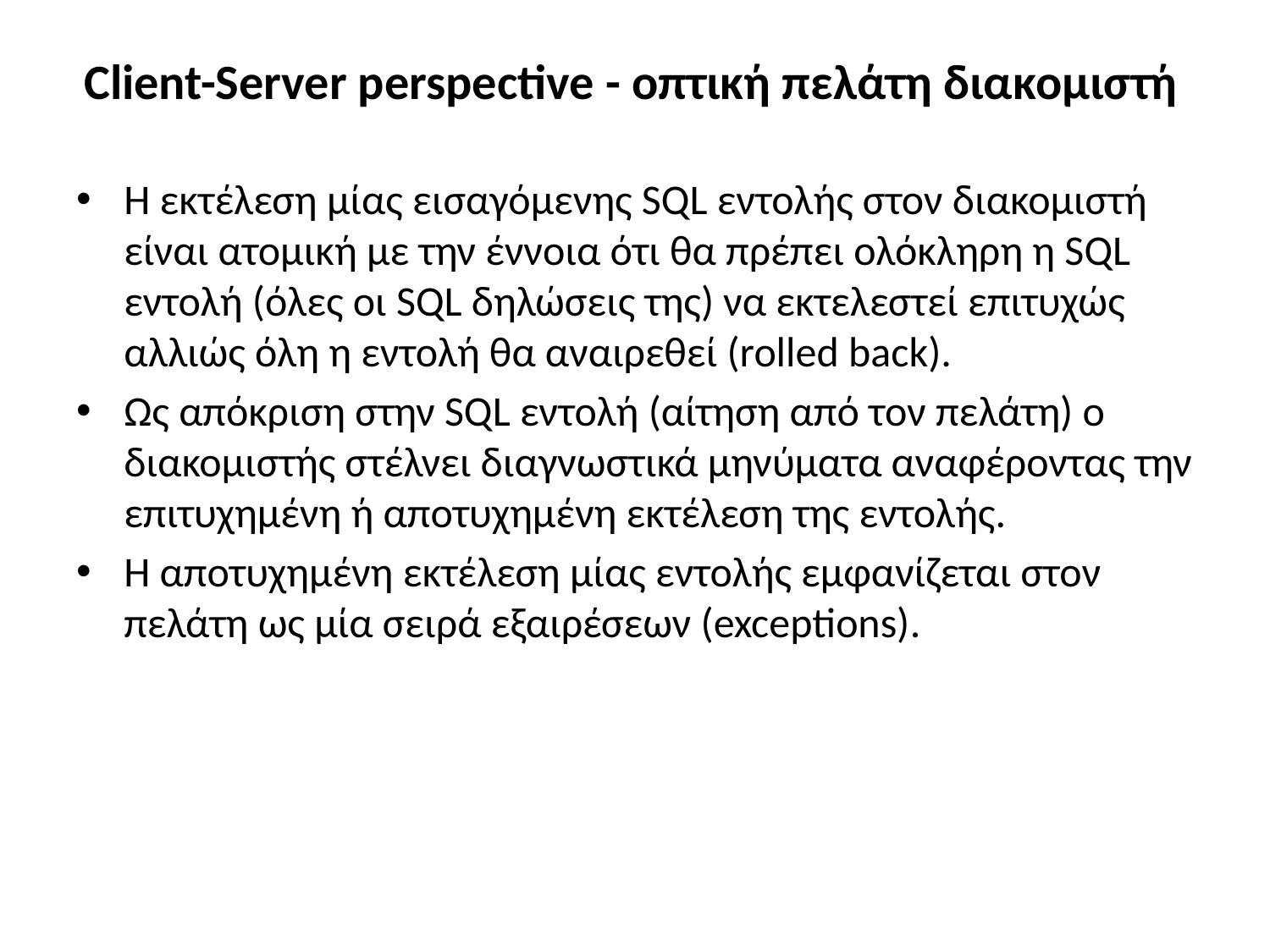

# Client-Server perspective - οπτική πελάτη διακομιστή
Η εκτέλεση μίας εισαγόμενης SQL εντολής στον διακομιστή είναι ατομική με την έννοια ότι θα πρέπει ολόκληρη η SQL εντολή (όλες οι SQL δηλώσεις της) να εκτελεστεί επιτυχώς αλλιώς όλη η εντολή θα αναιρεθεί (rolled back).
Ως απόκριση στην SQL εντολή (αίτηση από τον πελάτη) ο διακομιστής στέλνει διαγνωστικά μηνύματα αναφέροντας την επιτυχημένη ή αποτυχημένη εκτέλεση της εντολής.
Η αποτυχημένη εκτέλεση μίας εντολής εμφανίζεται στον πελάτη ως μία σειρά εξαιρέσεων (exceptions).